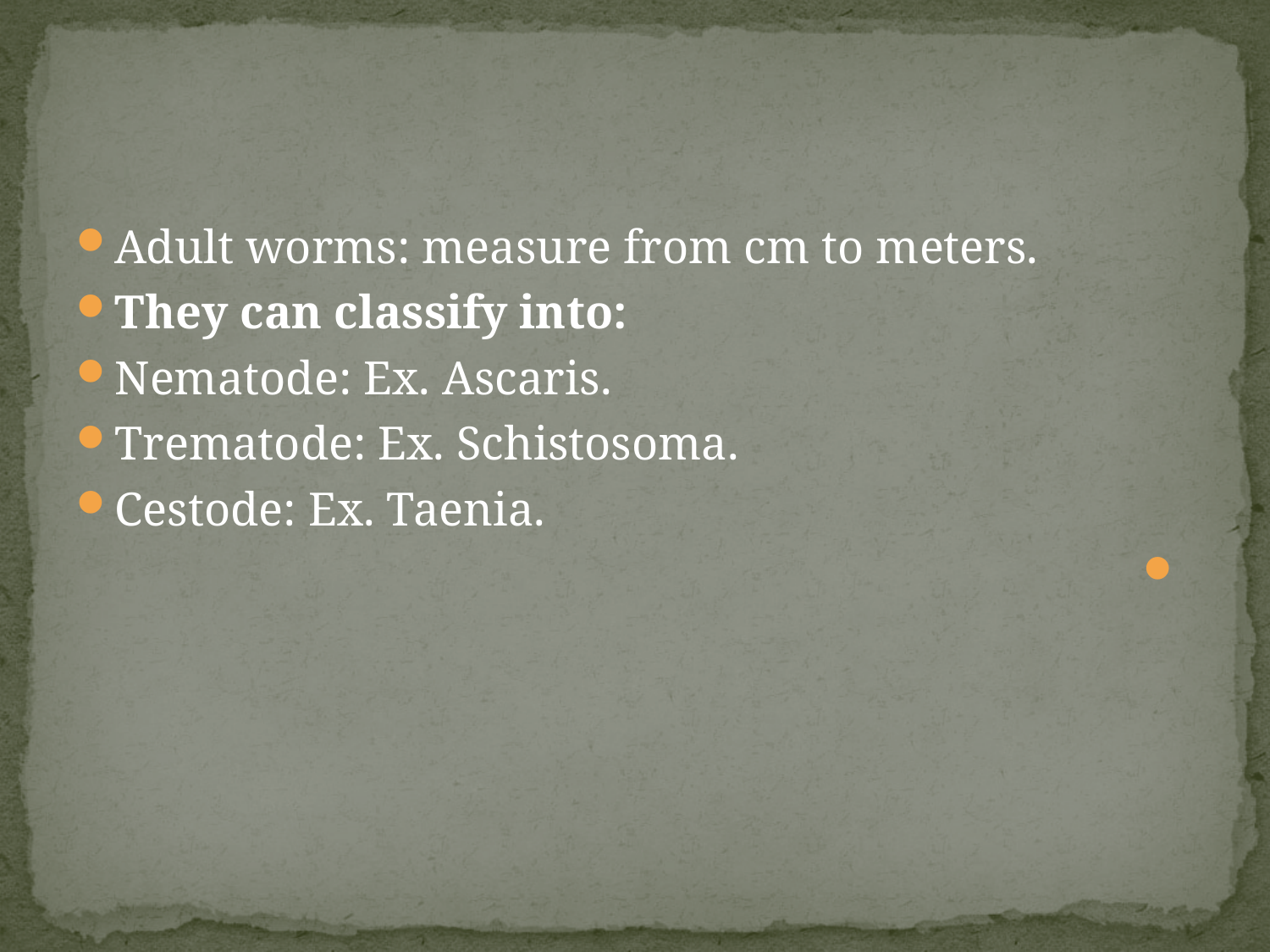

#
Adult worms: measure from cm to meters.
They can classify into:
Nematode: Ex. Ascaris.
Trematode: Ex. Schistosoma.
Cestode: Ex. Taenia.